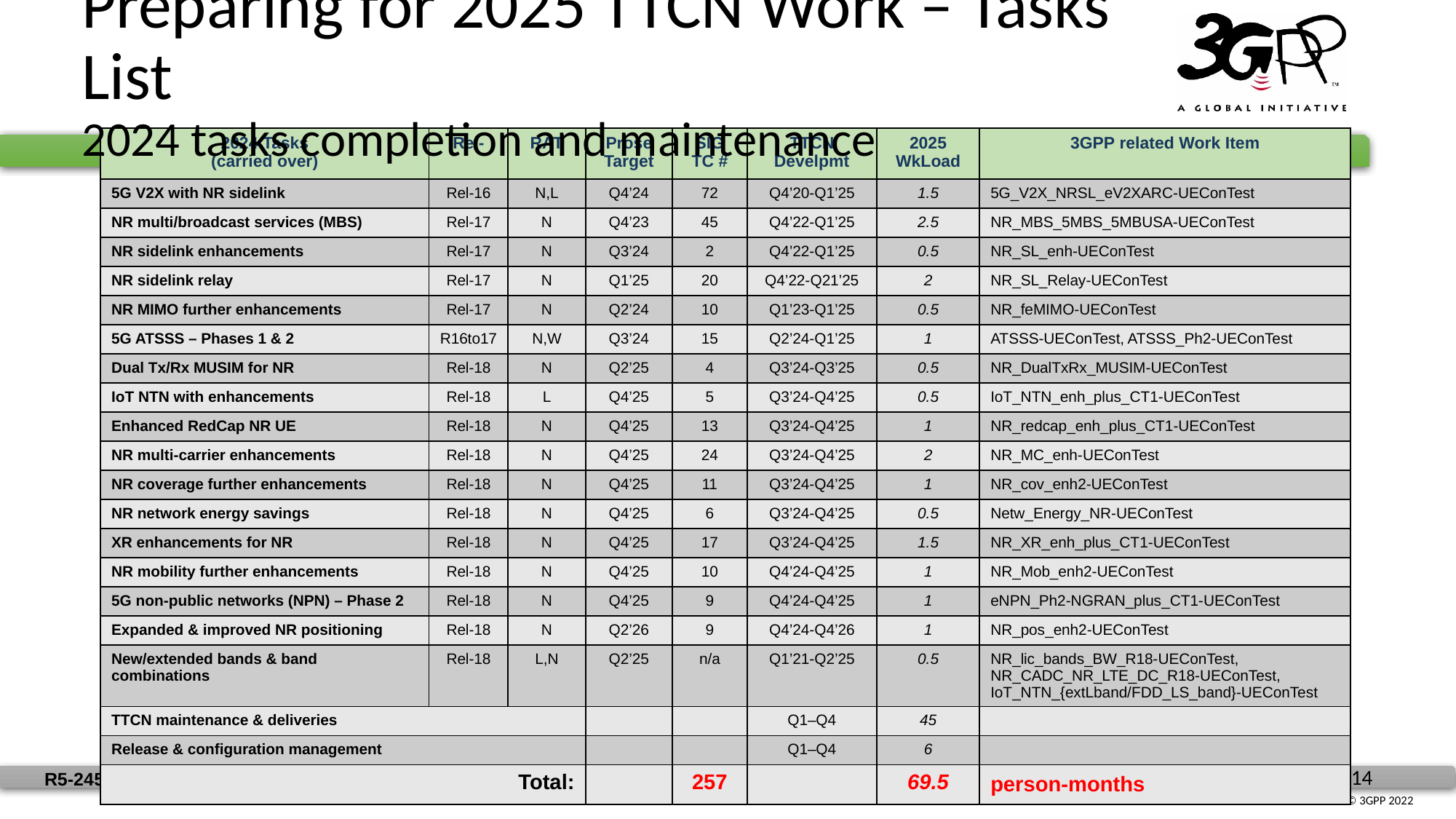

Preparing for 2025 TTCN Work – Tasks List
2024 tasks completion and maintenance
| 2024 Tasks (carried over) | Rel- | RAT | Prose Target | SIG TC # | TTCN Develpmt | 2025 WkLoad | 3GPP related Work Item |
| --- | --- | --- | --- | --- | --- | --- | --- |
| 5G V2X with NR sidelink | Rel-16 | N,L | Q4’24 | 72 | Q4’20-Q1’25 | 1.5 | 5G\_V2X\_NRSL\_eV2XARC-UEConTest |
| NR multi/broadcast services (MBS) | Rel-17 | N | Q4’23 | 45 | Q4’22-Q1’25 | 2.5 | NR\_MBS\_5MBS\_5MBUSA-UEConTest |
| NR sidelink enhancements | Rel-17 | N | Q3’24 | 2 | Q4’22-Q1’25 | 0.5 | NR\_SL\_enh-UEConTest |
| NR sidelink relay | Rel-17 | N | Q1’25 | 20 | Q4’22-Q21’25 | 2 | NR\_SL\_Relay-UEConTest |
| NR MIMO further enhancements | Rel-17 | N | Q2’24 | 10 | Q1’23-Q1’25 | 0.5 | NR\_feMIMO-UEConTest |
| 5G ATSSS – Phases 1 & 2 | R16to17 | N,W | Q3’24 | 15 | Q2’24-Q1’25 | 1 | ATSSS-UEConTest, ATSSS\_Ph2-UEConTest |
| Dual Tx/Rx MUSIM for NR | Rel-18 | N | Q2’25 | 4 | Q3’24-Q3’25 | 0.5 | NR\_DualTxRx\_MUSIM-UEConTest |
| IoT NTN with enhancements | Rel-18 | L | Q4’25 | 5 | Q3’24-Q4’25 | 0.5 | IoT\_NTN\_enh\_plus\_CT1-UEConTest |
| Enhanced RedCap NR UE | Rel-18 | N | Q4’25 | 13 | Q3’24-Q4’25 | 1 | NR\_redcap\_enh\_plus\_CT1-UEConTest |
| NR multi-carrier enhancements | Rel-18 | N | Q4’25 | 24 | Q3’24-Q4’25 | 2 | NR\_MC\_enh-UEConTest |
| NR coverage further enhancements | Rel-18 | N | Q4’25 | 11 | Q3’24-Q4’25 | 1 | NR\_cov\_enh2-UEConTest |
| NR network energy savings | Rel-18 | N | Q4’25 | 6 | Q3’24-Q4’25 | 0.5 | Netw\_Energy\_NR-UEConTest |
| XR enhancements for NR | Rel-18 | N | Q4’25 | 17 | Q3’24-Q4’25 | 1.5 | NR\_XR\_enh\_plus\_CT1-UEConTest |
| NR mobility further enhancements | Rel-18 | N | Q4’25 | 10 | Q4’24-Q4’25 | 1 | NR\_Mob\_enh2-UEConTest |
| 5G non-public networks (NPN) – Phase 2 | Rel-18 | N | Q4’25 | 9 | Q4’24-Q4’25 | 1 | eNPN\_Ph2-NGRAN\_plus\_CT1-UEConTest |
| Expanded & improved NR positioning | Rel-18 | N | Q2’26 | 9 | Q4’24-Q4’26 | 1 | NR\_pos\_enh2-UEConTest |
| New/extended bands & band combinations | Rel-18 | L,N | Q2’25 | n/a | Q1’21-Q2’25 | 0.5 | NR\_lic\_bands\_BW\_R18-UEConTest, NR\_CADC\_NR\_LTE\_DC\_R18-UEConTest, IoT\_NTN\_{extLband/FDD\_LS\_band}-UEConTest |
| TTCN maintenance & deliveries |  |  |  |  | Q1–Q4 | 45 |  |
| Release & configuration management |  |  |  |  | Q1–Q4 | 6 |  |
| Total: |  |  |  | 257 |  | 69.5 | person-months |